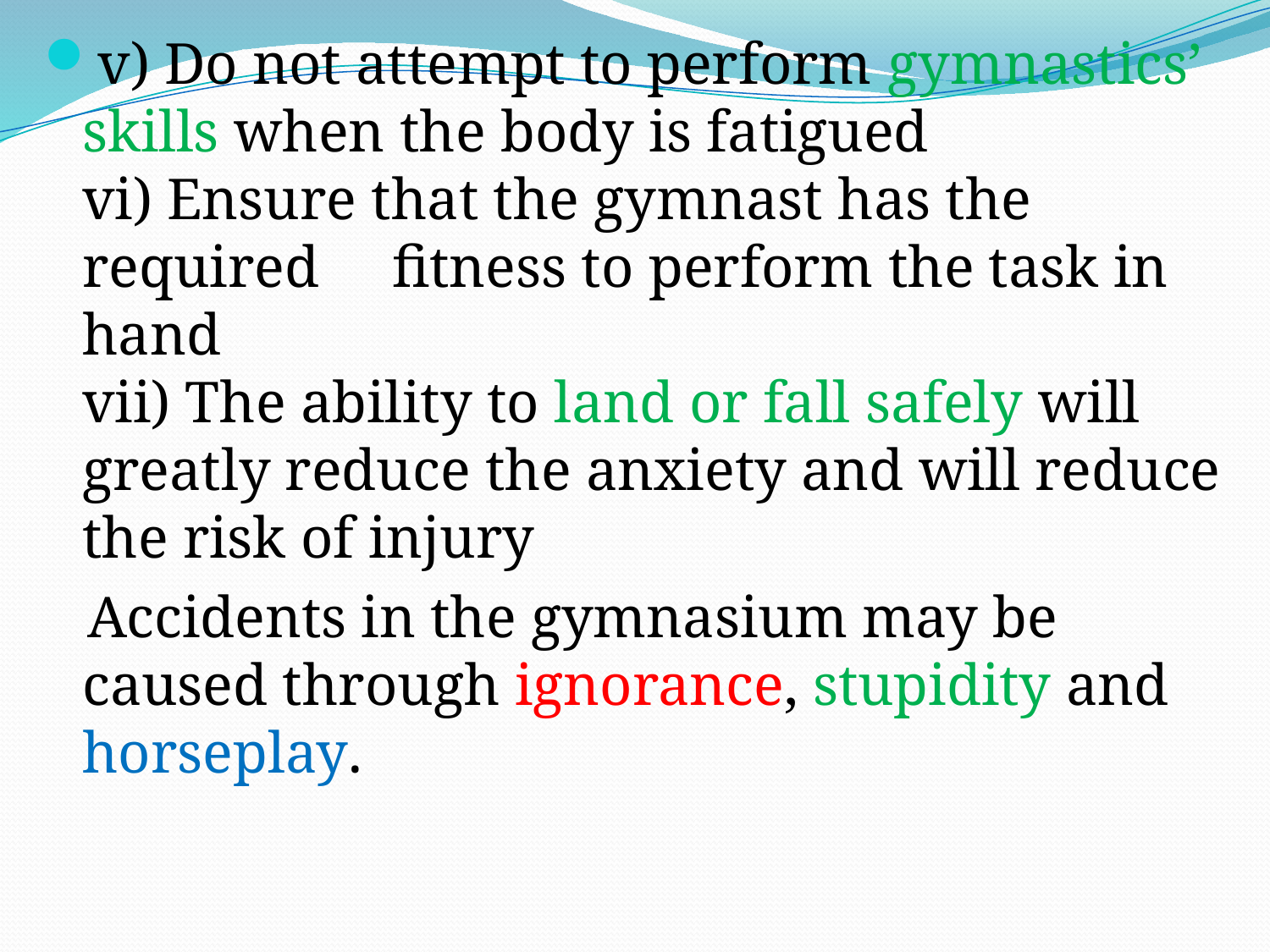

v) Do not attempt to perform gymnastics’ skills when the body is fatigued
vi) Ensure that the gymnast has the required     fitness to perform the task in hand
vii) The ability to land or fall safely will greatly reduce the anxiety and will reduce the risk of injury
   Accidents in the gymnasium may be caused through ignorance, stupidity and horseplay.